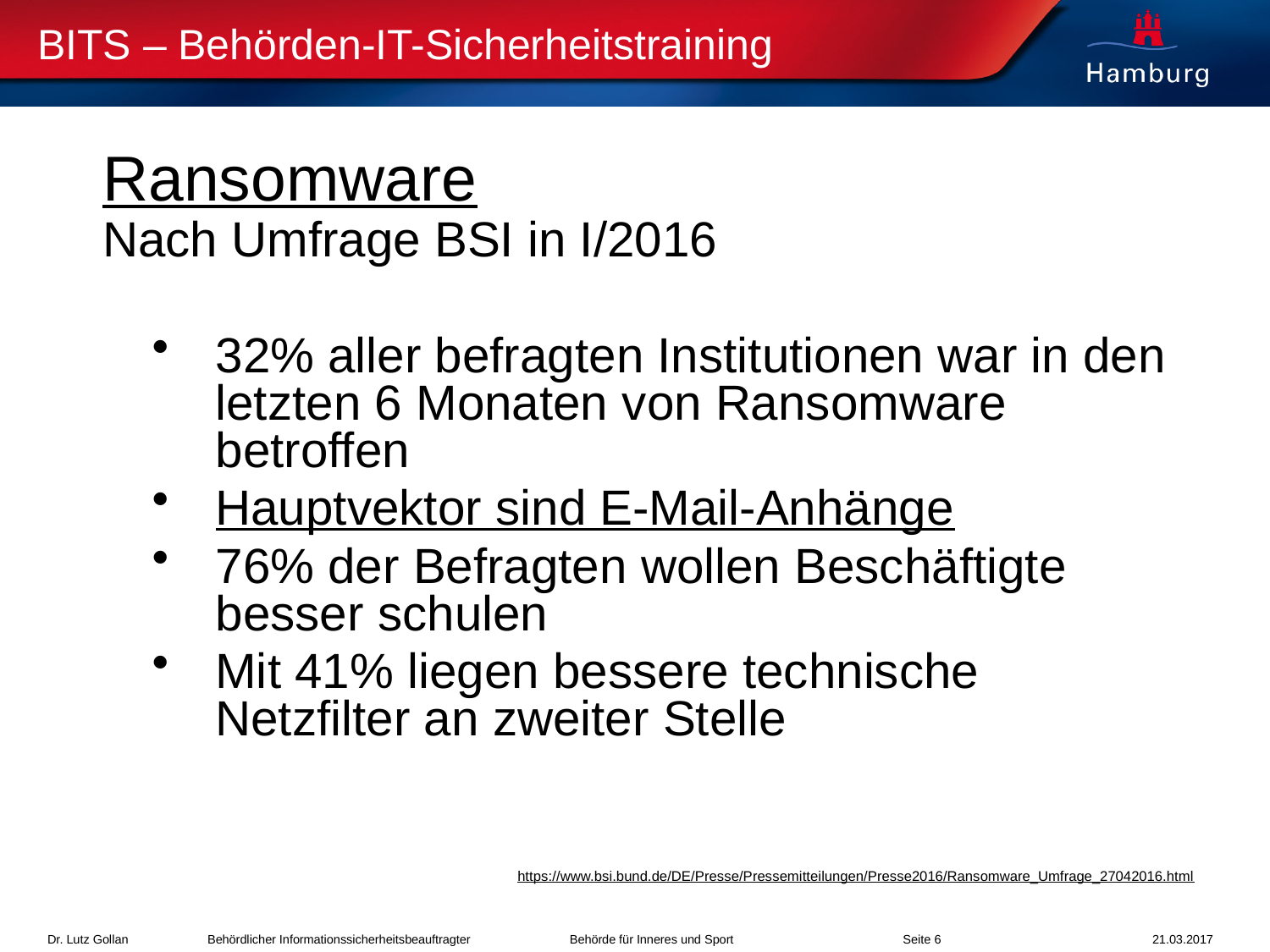

Ransomware
Nach Umfrage BSI in I/2016

32% aller befragten Institutionen war in den letzten 6 Monaten von Ransomware betroffen
Hauptvektor sind E-Mail-Anhänge
76% der Befragten wollen Beschäftigte besser schulen
Mit 41% liegen bessere technische Netzfilter an zweiter Stelle
https://www.bsi.bund.de/DE/Presse/Pressemitteilungen/Presse2016/Ransomware_Umfrage_27042016.html